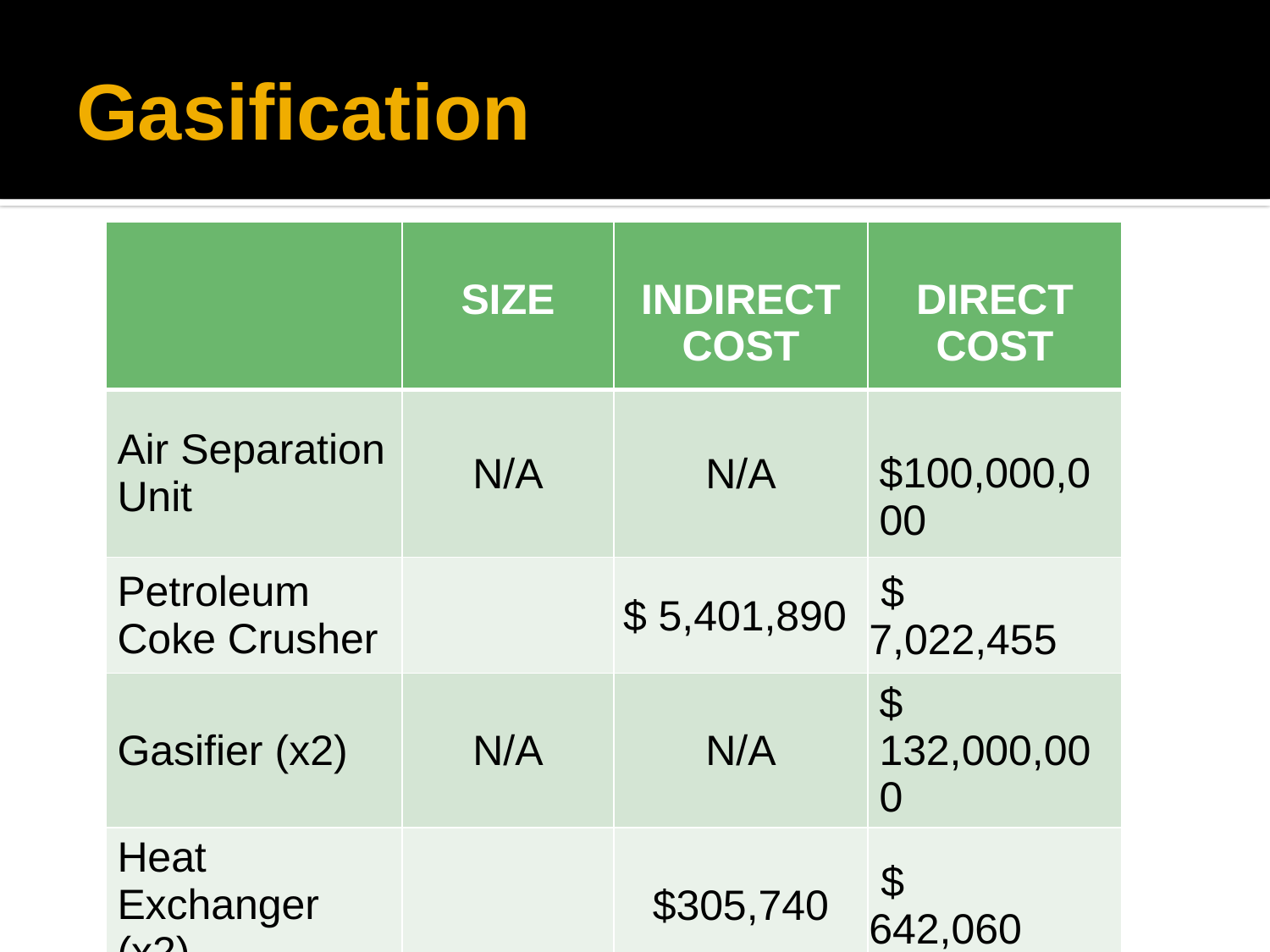

# Gasification
|  | SIZE | INDIRECT COST | DIRECT COST |
| --- | --- | --- | --- |
| Air Separation Unit | N/A | N/A | $100,000,000 |
| Petroleum Coke Crusher |  | $ 5,401,890 | $ 7,022,455 |
| Gasifier (x2) | N/A | N/A | $ 132,000,000 |
| Heat Exchanger (x2) |  | $305,740 | $ 642,060 |